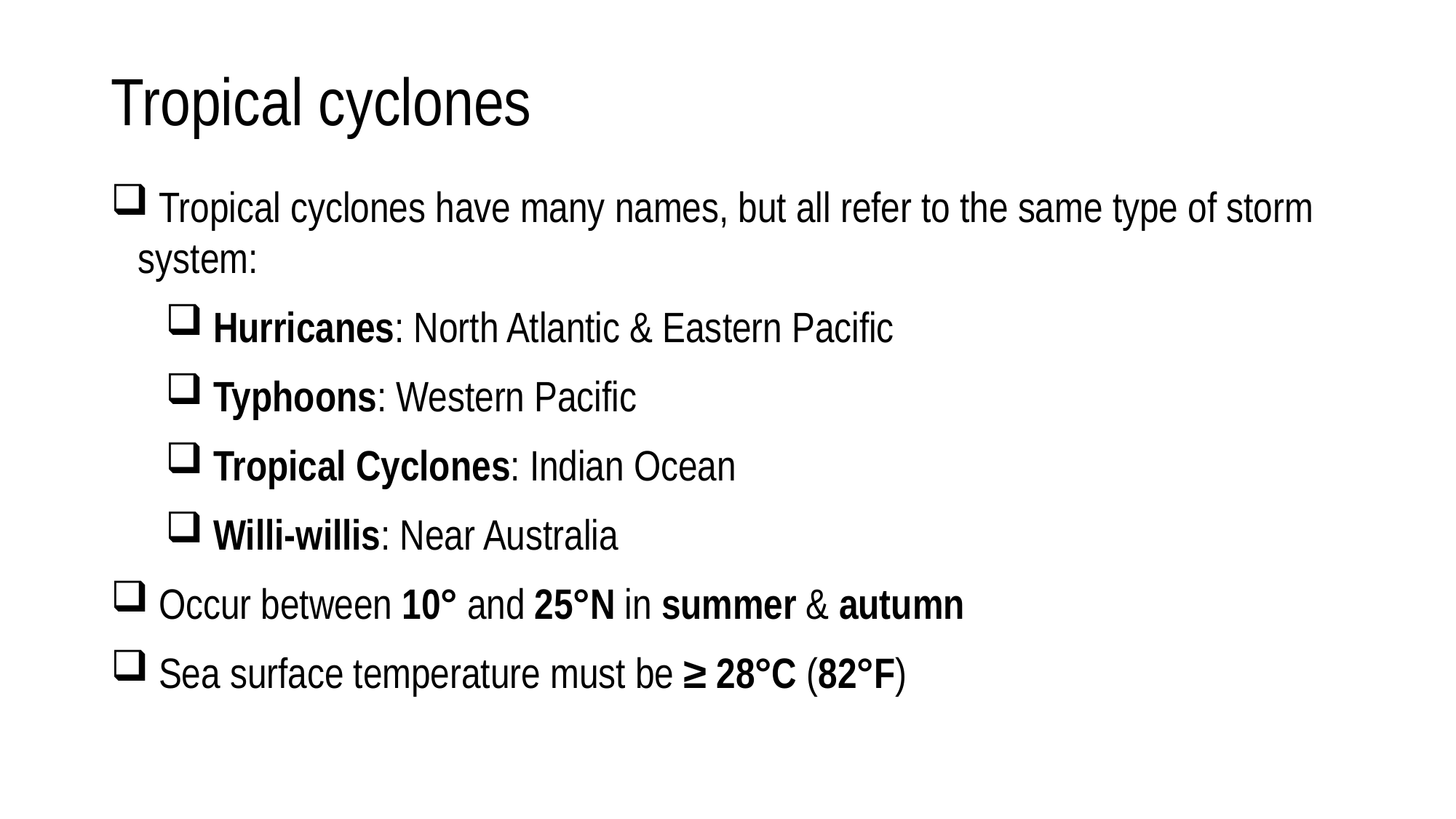

# Tropical cyclones
 Tropical cyclones have many names, but all refer to the same type of storm system:
 Hurricanes: North Atlantic & Eastern Pacific
 Typhoons: Western Pacific
 Tropical Cyclones: Indian Ocean
 Willi-willis: Near Australia
 Occur between 10° and 25°N in summer & autumn
 Sea surface temperature must be ≥ 28°C (82°F)